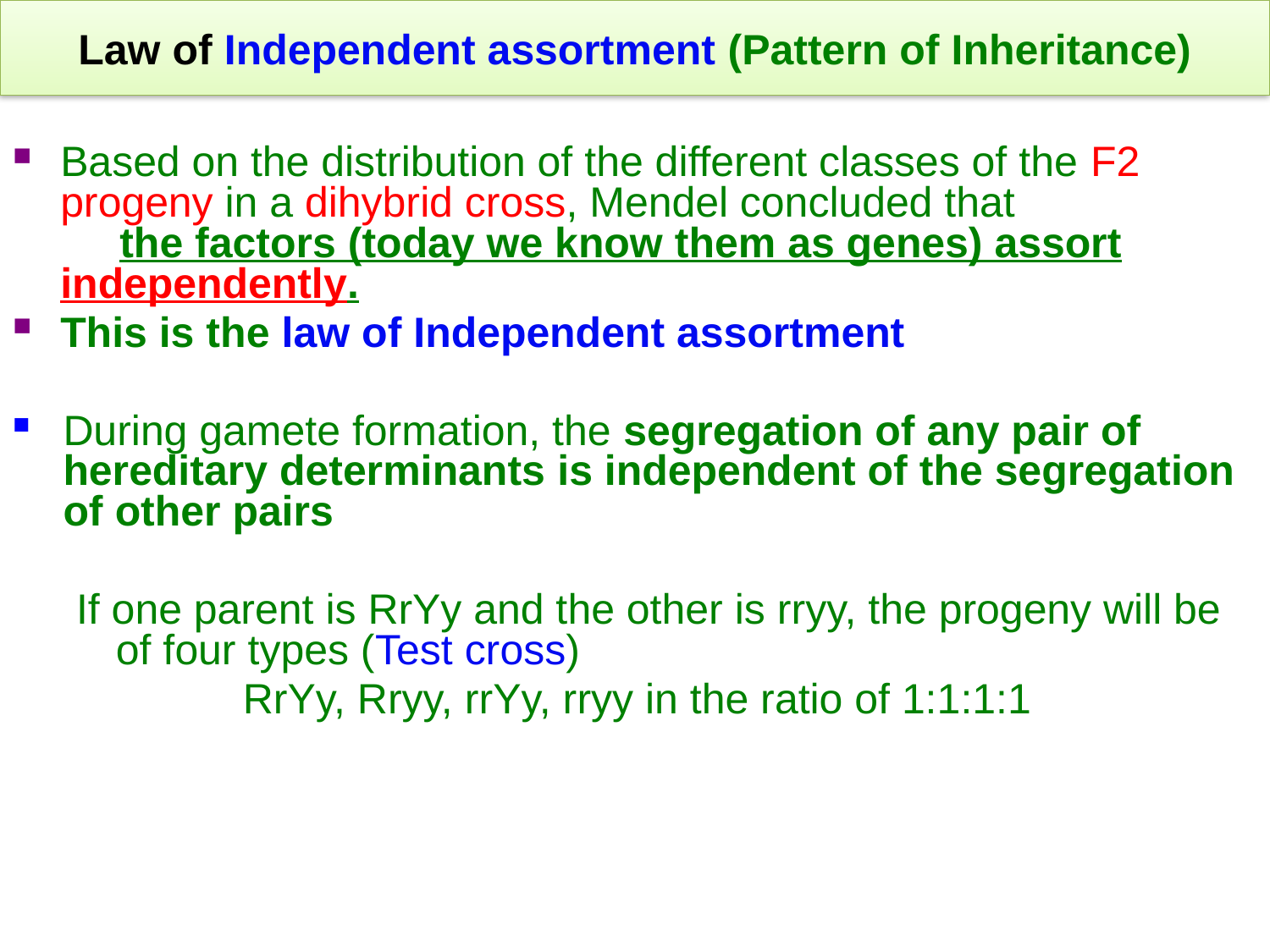

# Law of Independent assortment (Pattern of Inheritance)
Based on the distribution of the different classes of the F2 progeny in a dihybrid cross, Mendel concluded that                          the factors (today we know them as genes) assort independently.
This is the law of Independent assortment

During gamete formation, the segregation of any pair of hereditary determinants is independent of the segregation of other pairs

If one parent is RrYy and the other is rryy, the progeny will be of four types (Test cross)
		RrYy, Rryy, rrYy, rryy in the ratio of 1:1:1:1